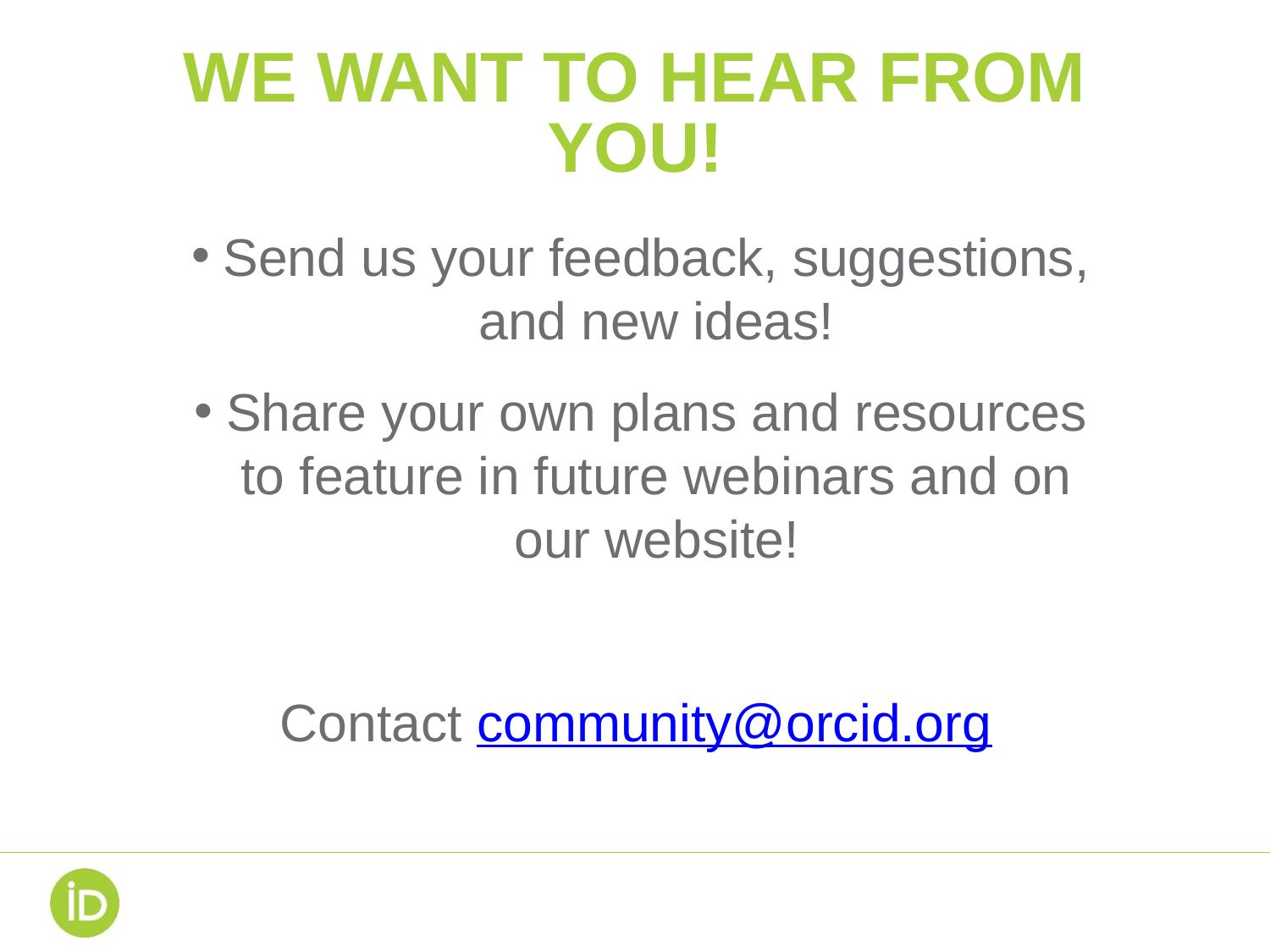

# We want to hear from you!
Send us your feedback, suggestions, and new ideas!
Share your own plans and resources to feature in future webinars and on our website!

Contact community@orcid.org